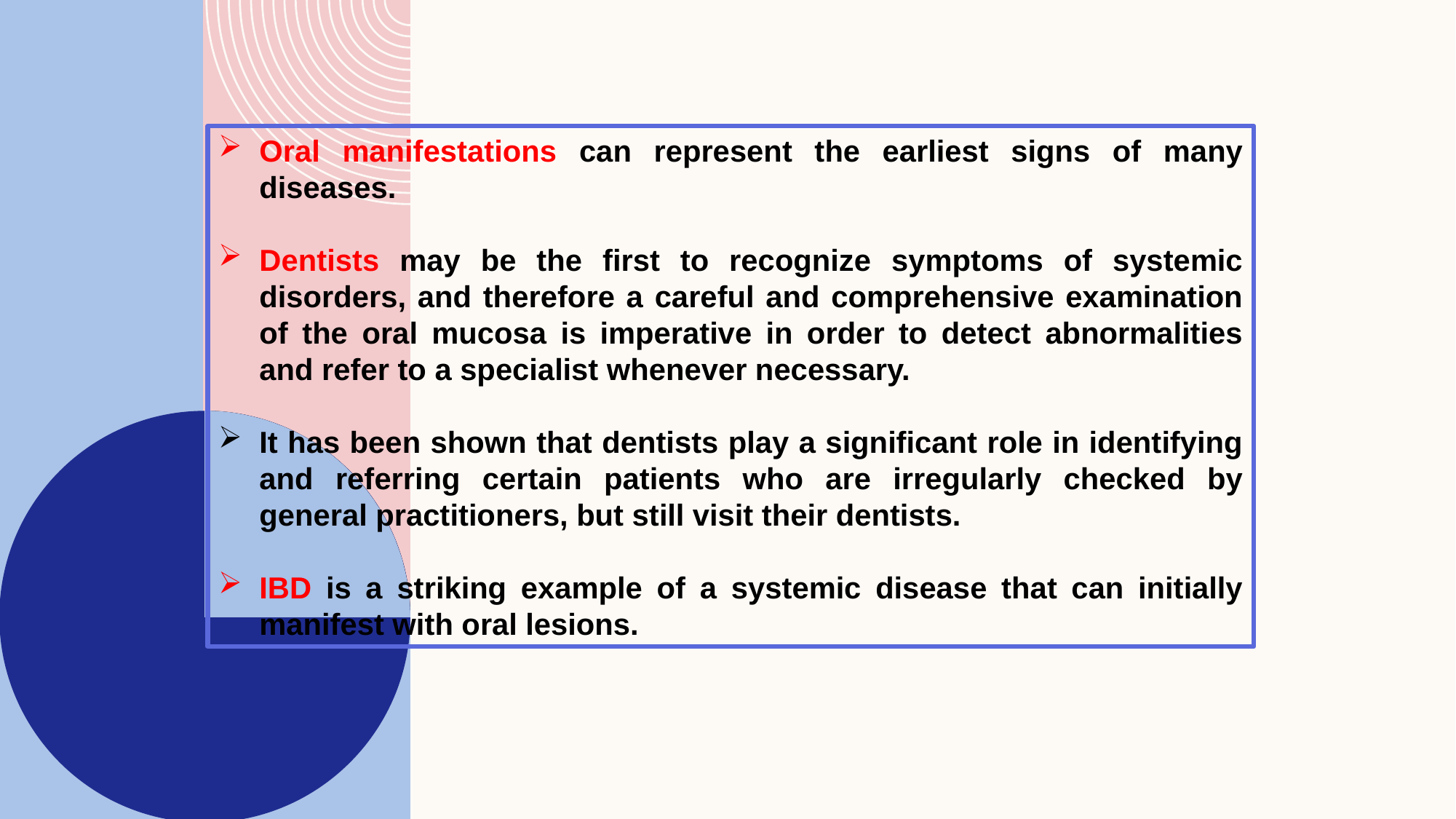

Oral manifestations can represent the earliest signs of many diseases.

Dentists may be the first to recognize symptoms of systemic disorders, and therefore a careful and comprehensive examination of the oral mucosa is imperative in order to detect abnormalities and refer to a specialist whenever necessary.

It has been shown that dentists play a significant role in identifying and referring certain patients who are irregularly checked by general practitioners, but still visit their dentists.

IBD is a striking example of a systemic disease that can initially manifest with oral lesions.